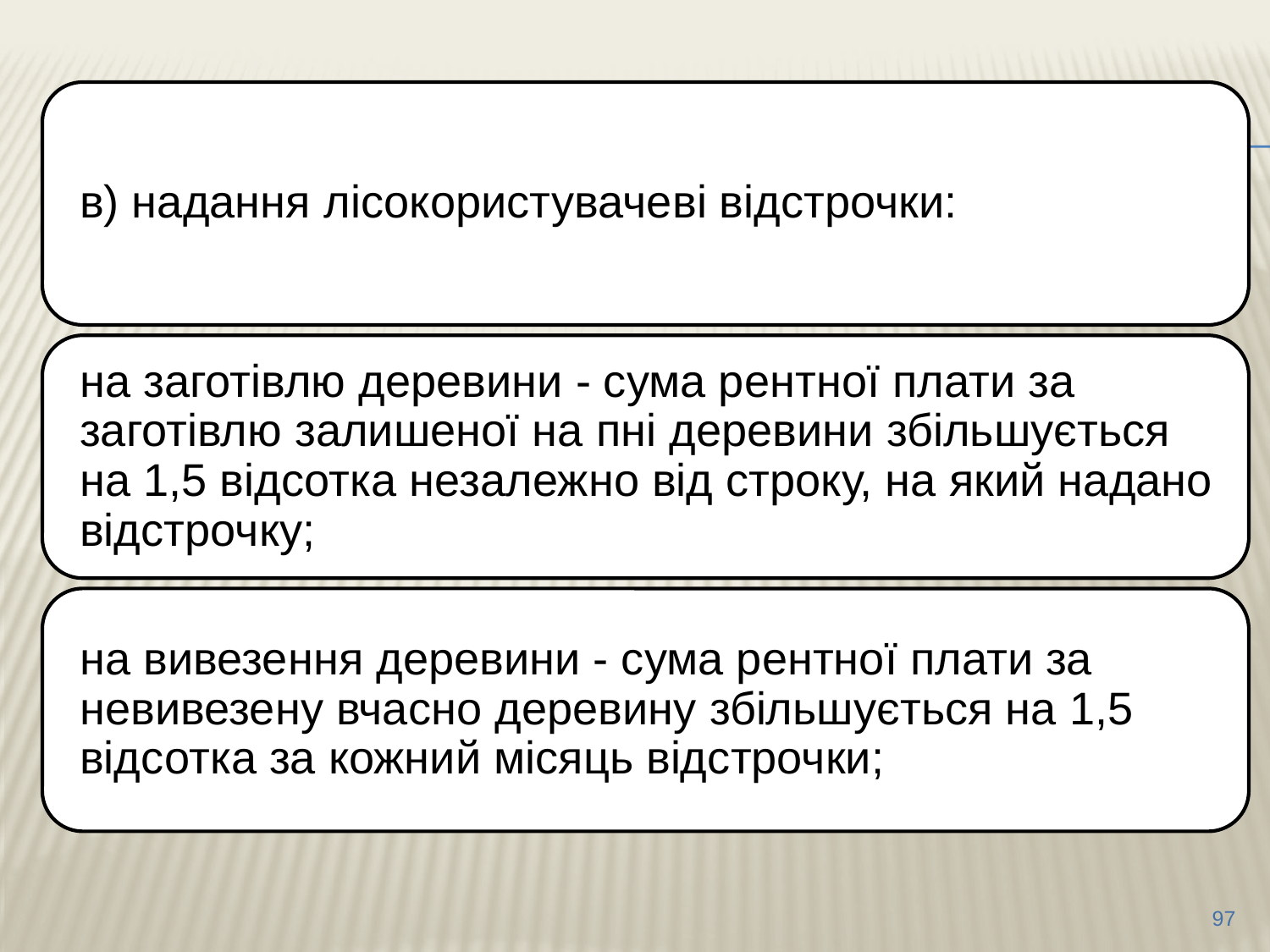

в) надання лісокористувачеві відстрочки:
на заготівлю деревини - сума рентної плати за заготівлю залишеної на пні деревини збільшується на 1,5 відсотка незалежно від строку, на який надано відстрочку;
на вивезення деревини - сума рентної плати за невивезену вчасно деревину збільшується на 1,5 відсотка за кожний місяць відстрочки;
97